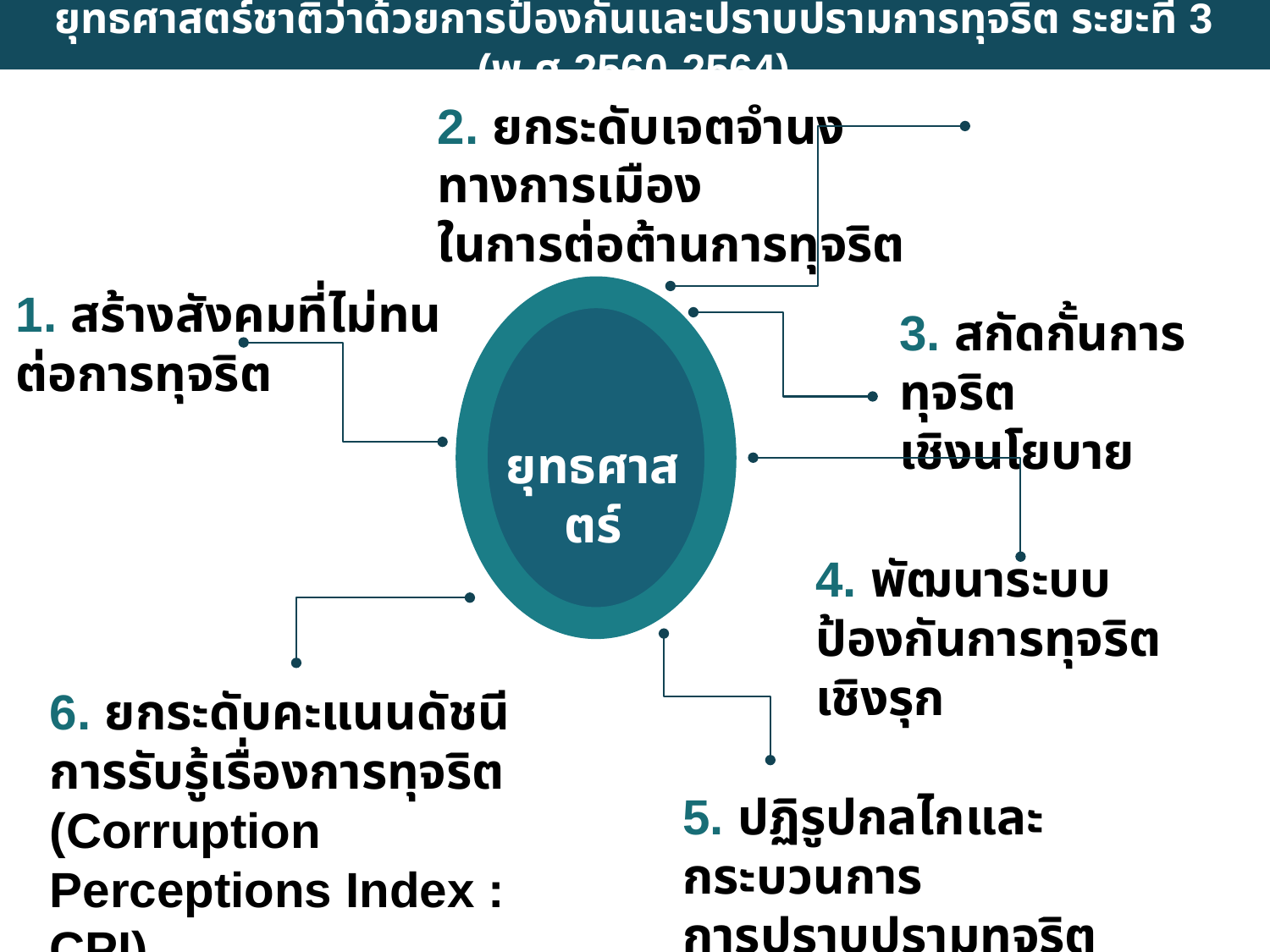

ยุทธศาสตร์ชาติว่าด้วยการป้องกันและปราบปรามการทุจริต ระยะที่ 3 (พ.ศ.2560-2564)

2. ยกระดับเจตจำนงทางการเมือง
ในการต่อต้านการทุจริต
1. สร้างสังคมที่ไม่ทนต่อการทุจริต

3. สกัดกั้นการทุจริต
เชิงนโยบาย

ยุทธศาสตร์
4. พัฒนาระบบป้องกันการทุจริตเชิงรุก
6. ยกระดับคะแนนดัชนีการรับรู้เรื่องการทุจริต (Corruption Perceptions Index : CPI)
ของประเทศไทย
5. ปฏิรูปกลไกและกระบวนการ
การปราบปรามทุจริต